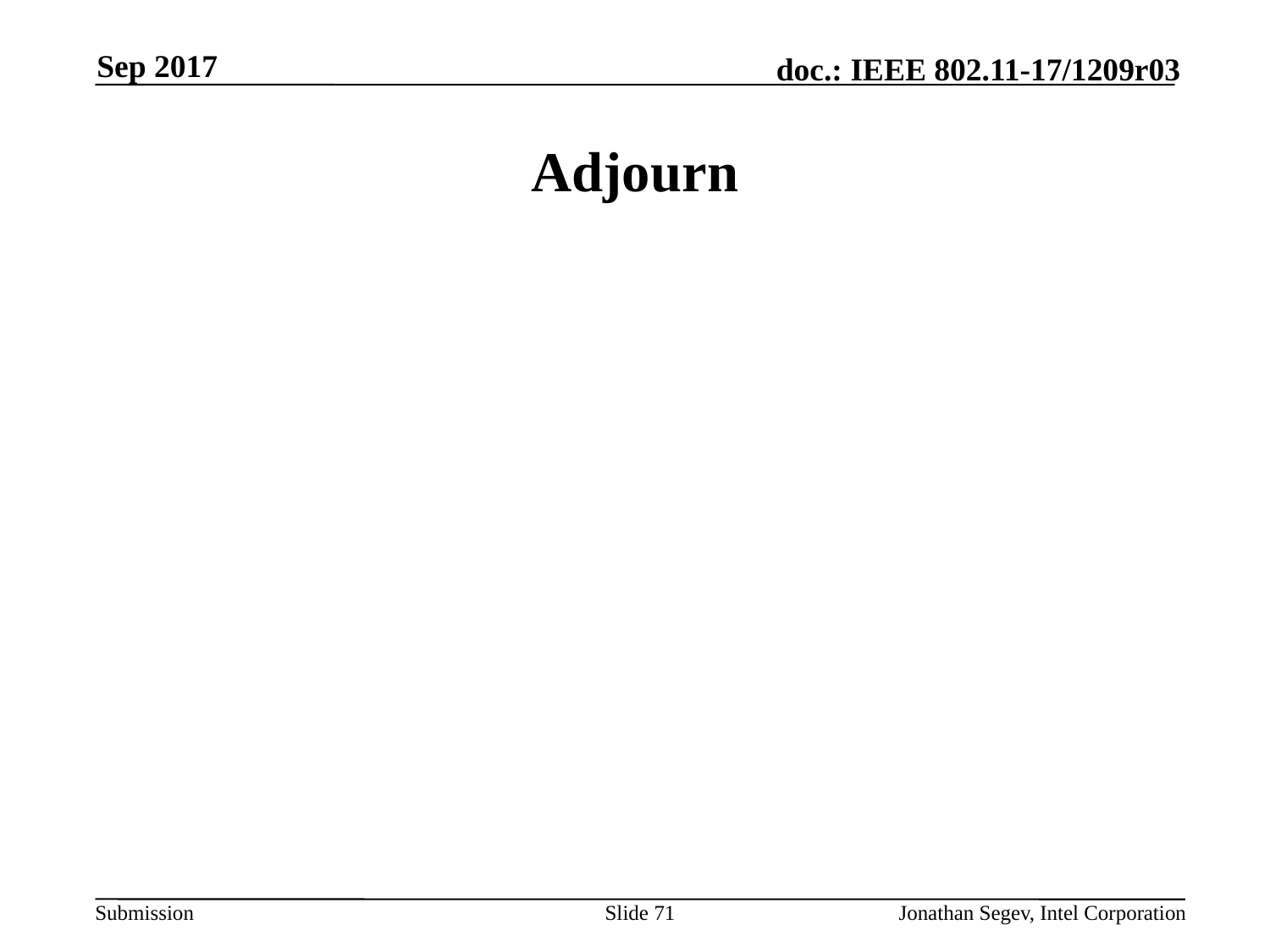

Sep 2017
# Adjourn

Slide 71
Jonathan Segev, Intel Corporation